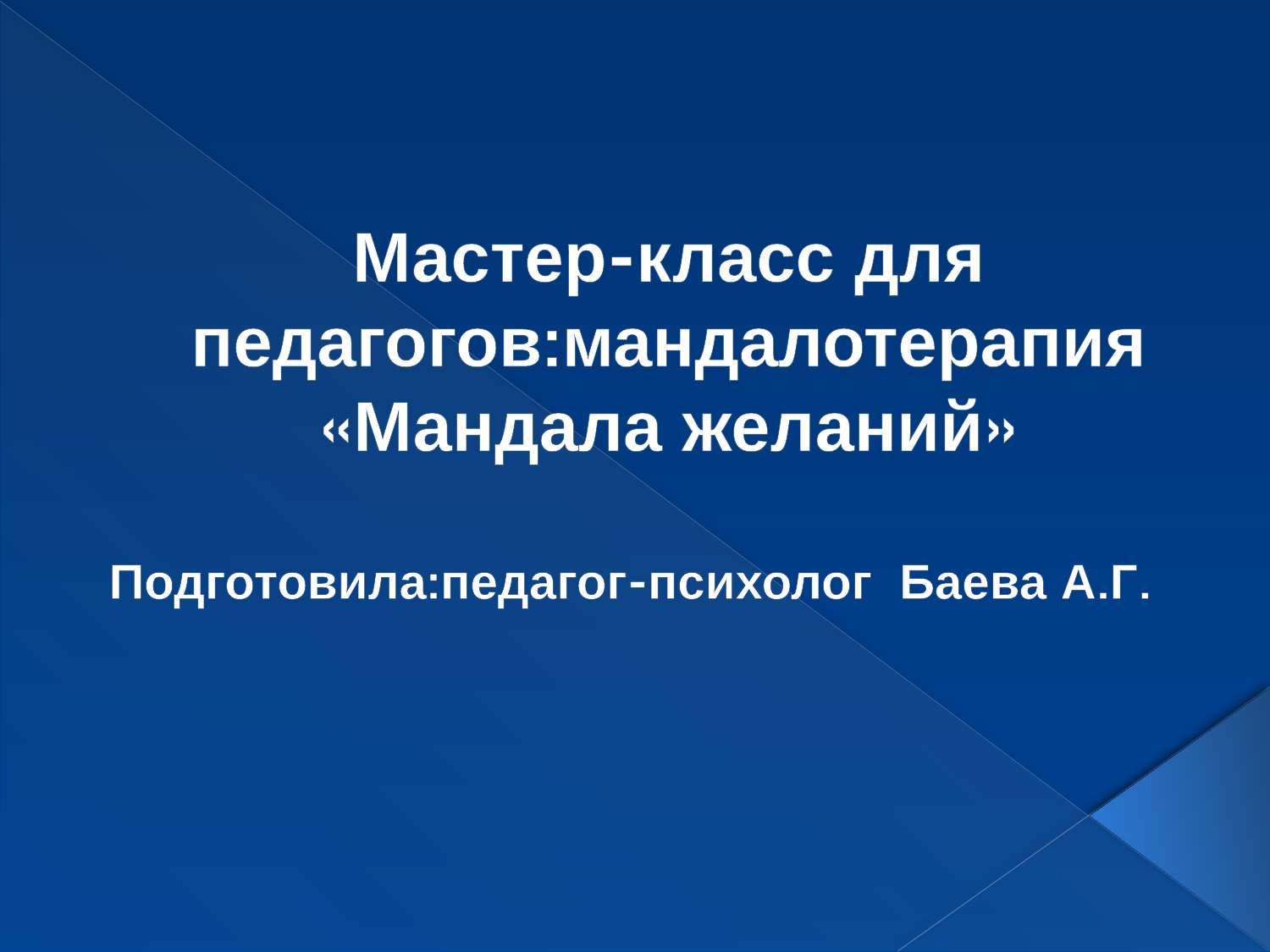

# Мастер-класс для педагогов:мандалотерапия «Мандала желаний»

Подготовила:педагог-психолог  Баева А.Г.